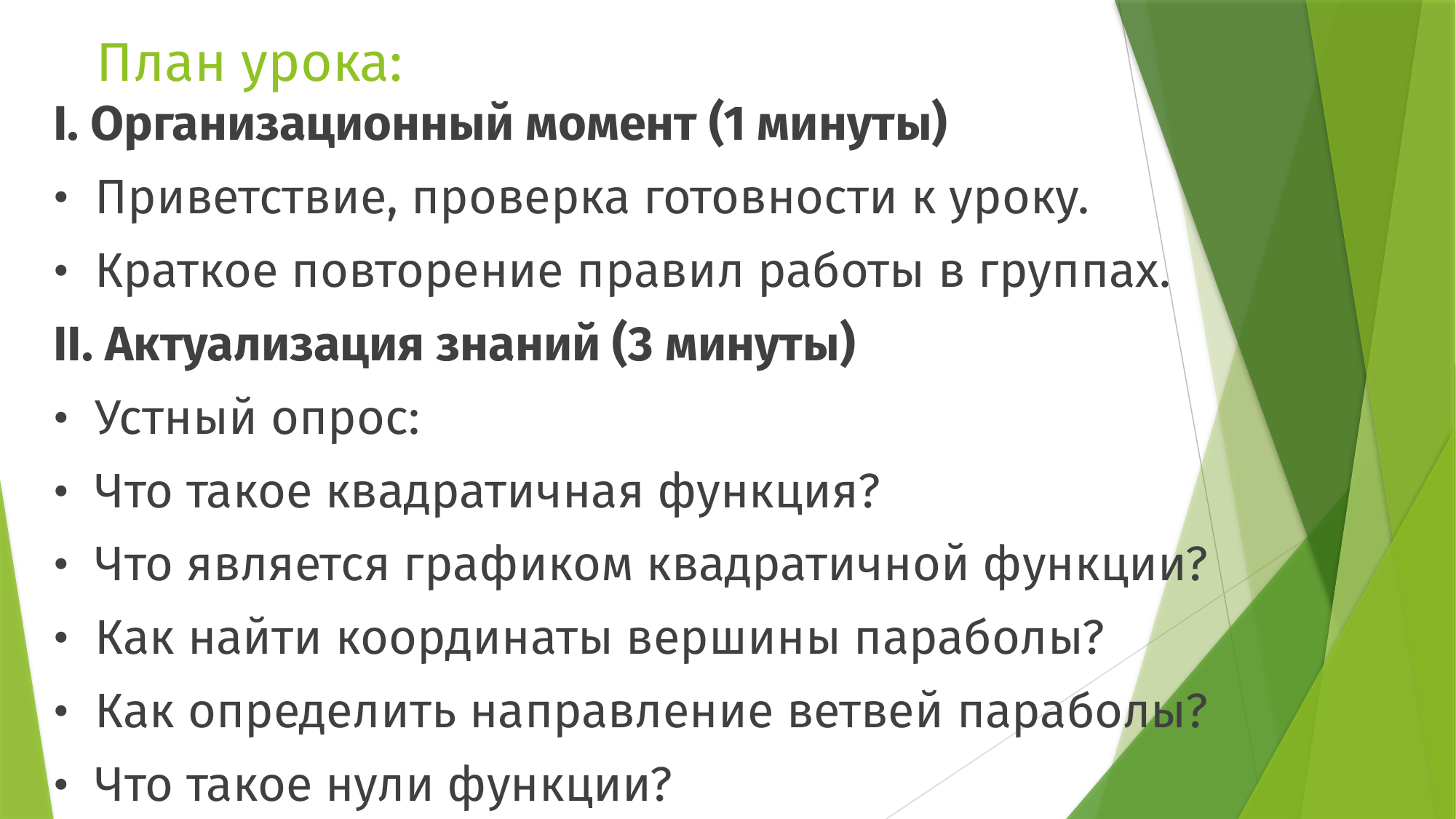

# План урока:
I. Организационный момент (1 минуты)
•  Приветствие, проверка готовности к уроку.
•  Краткое повторение правил работы в группах.
II. Актуализация знаний (3 минуты)
•  Устный опрос:
•  Что такое квадратичная функция?
•  Что является графиком квадратичной функции?
•  Как найти координаты вершины параболы?
•  Как определить направление ветвей параболы?
•  Что такое нули функции?